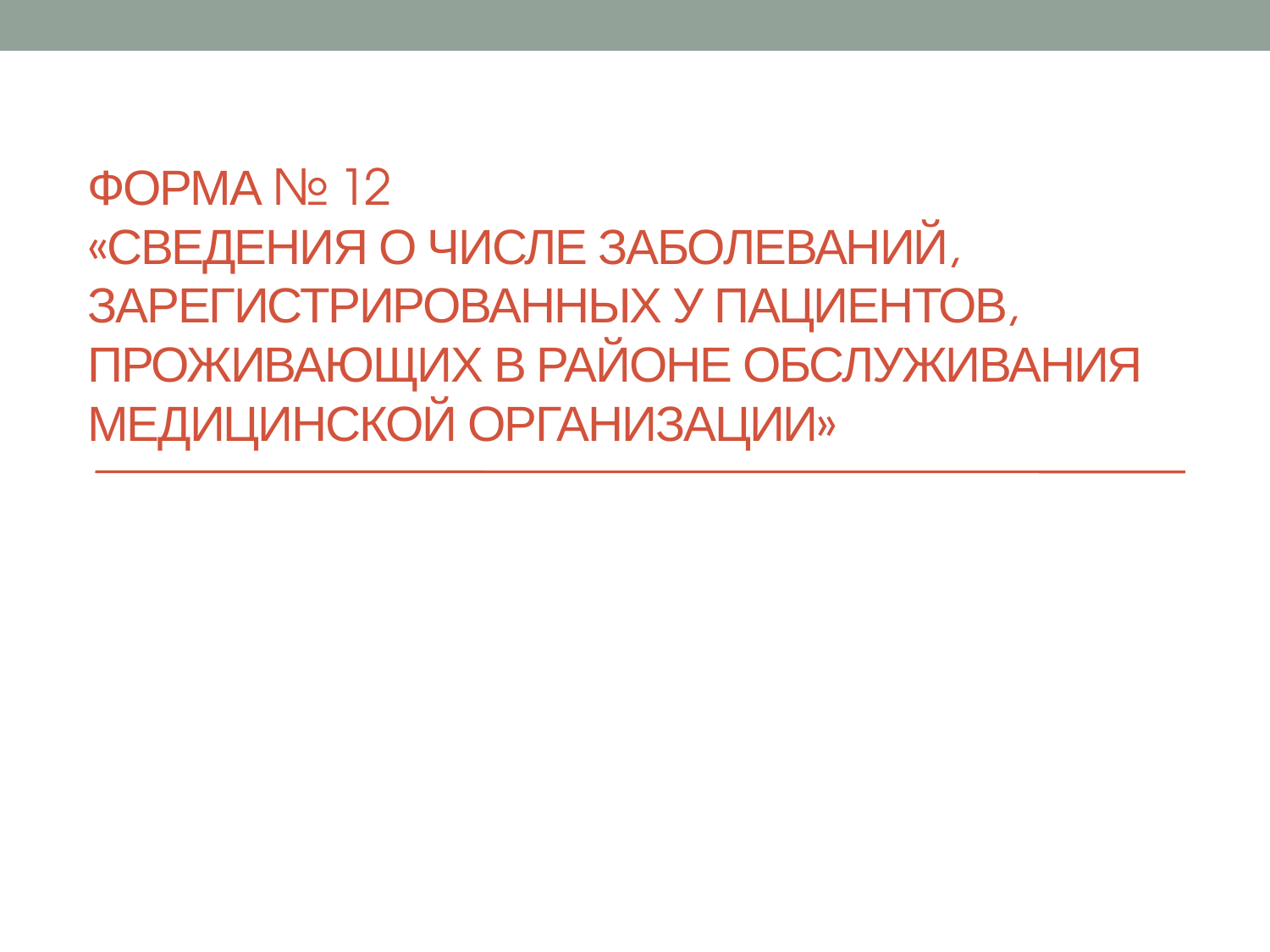

# Форма № 12 «СВЕДЕНИЯ О ЧИСЛЕ ЗАБОЛЕВАНИЙ, ЗАРЕГИСТРИРОВАННЫХ У ПАЦИЕНТОВ, ПРОЖИВАЮЩИХ В РАЙОНЕ ОБСЛУЖИВАНИЯ МЕДИЦИНСКОЙ ОРГАНИЗАЦИИ»